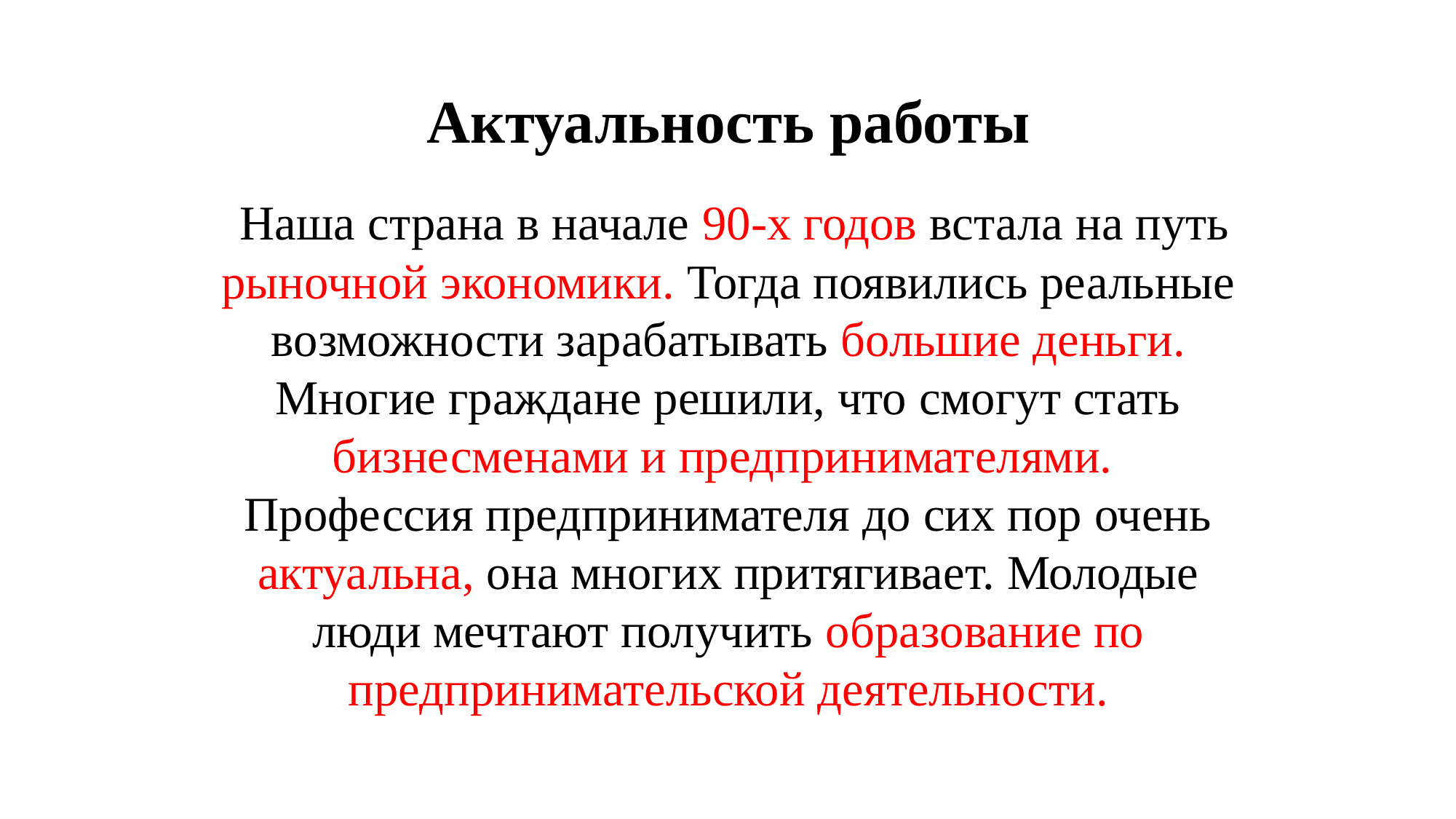

Актуальность работы

 Наша страна в начале 90-х годов встала на путь рыночной экономики. Тогда появились реальные возможности зарабатывать большие деньги. Многие граждане решили, что смогут стать бизнесменами и предпринимателями.
Профессия предпринимателя до сих пор очень актуальна, она многих притягивает. Молодые люди мечтают получить образование по предпринимательской деятельности.